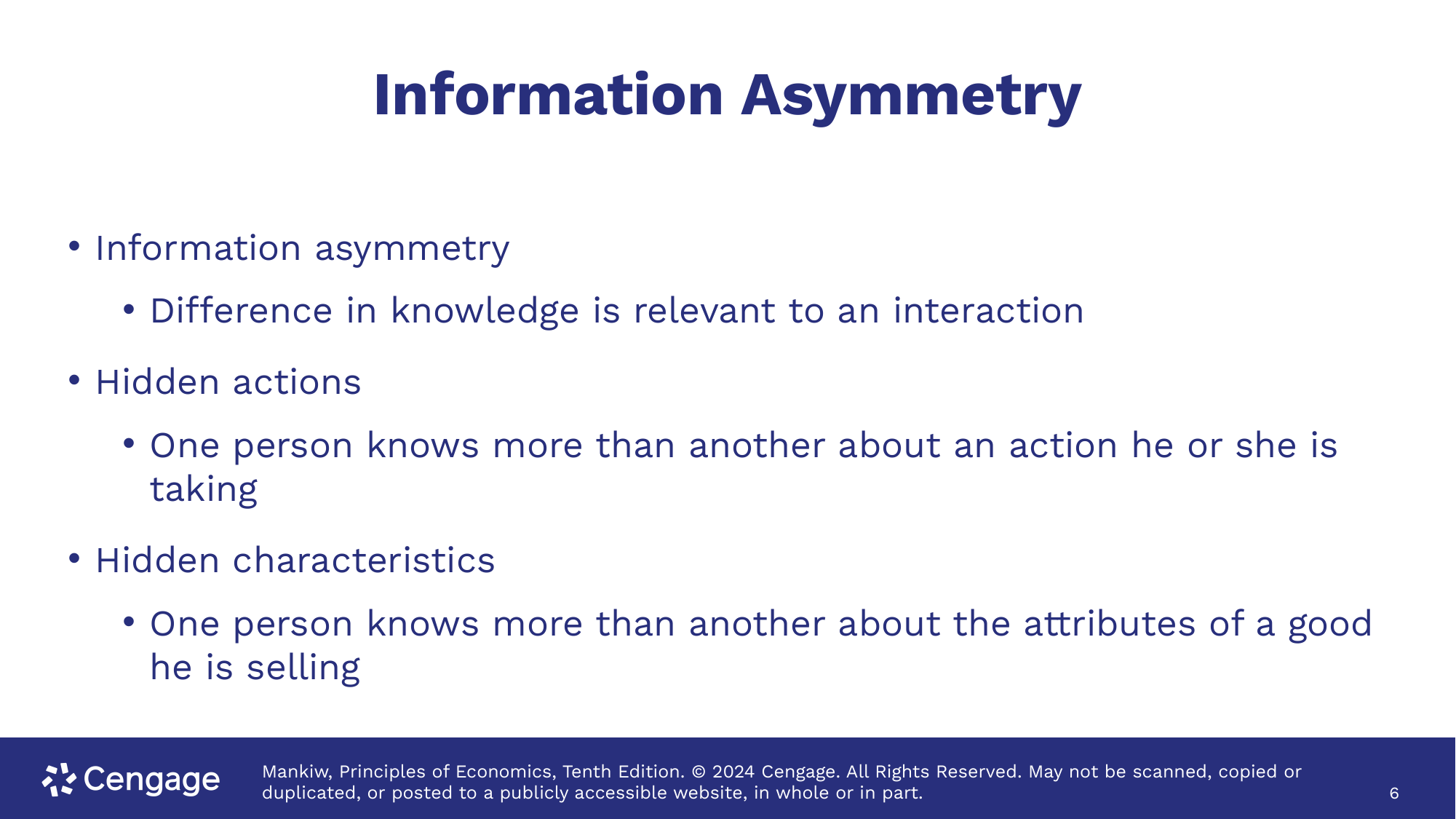

# Information Asymmetry
Information asymmetry
Difference in knowledge is relevant to an interaction
Hidden actions
One person knows more than another about an action he or she is taking
Hidden characteristics
One person knows more than another about the attributes of a good he is selling